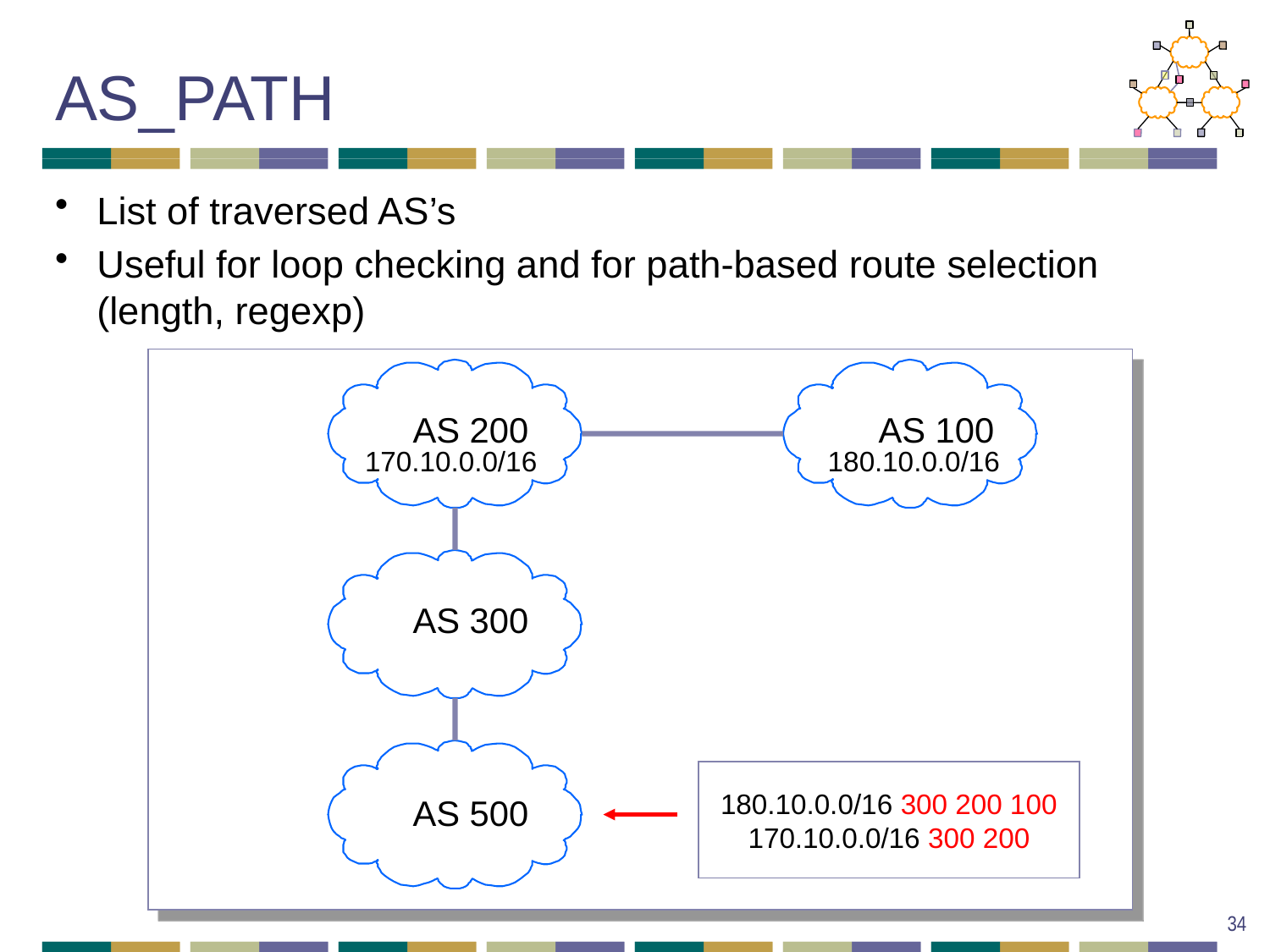

# AS_PATH
List of traversed AS’s
Useful for loop checking and for path-based route selection (length, regexp)

AS 200
AS 100

170.10.0.0/16
180.10.0.0/16

AS 300

180.10.0.0/16 300 200 100
170.10.0.0/16 300 200
AS 500

34